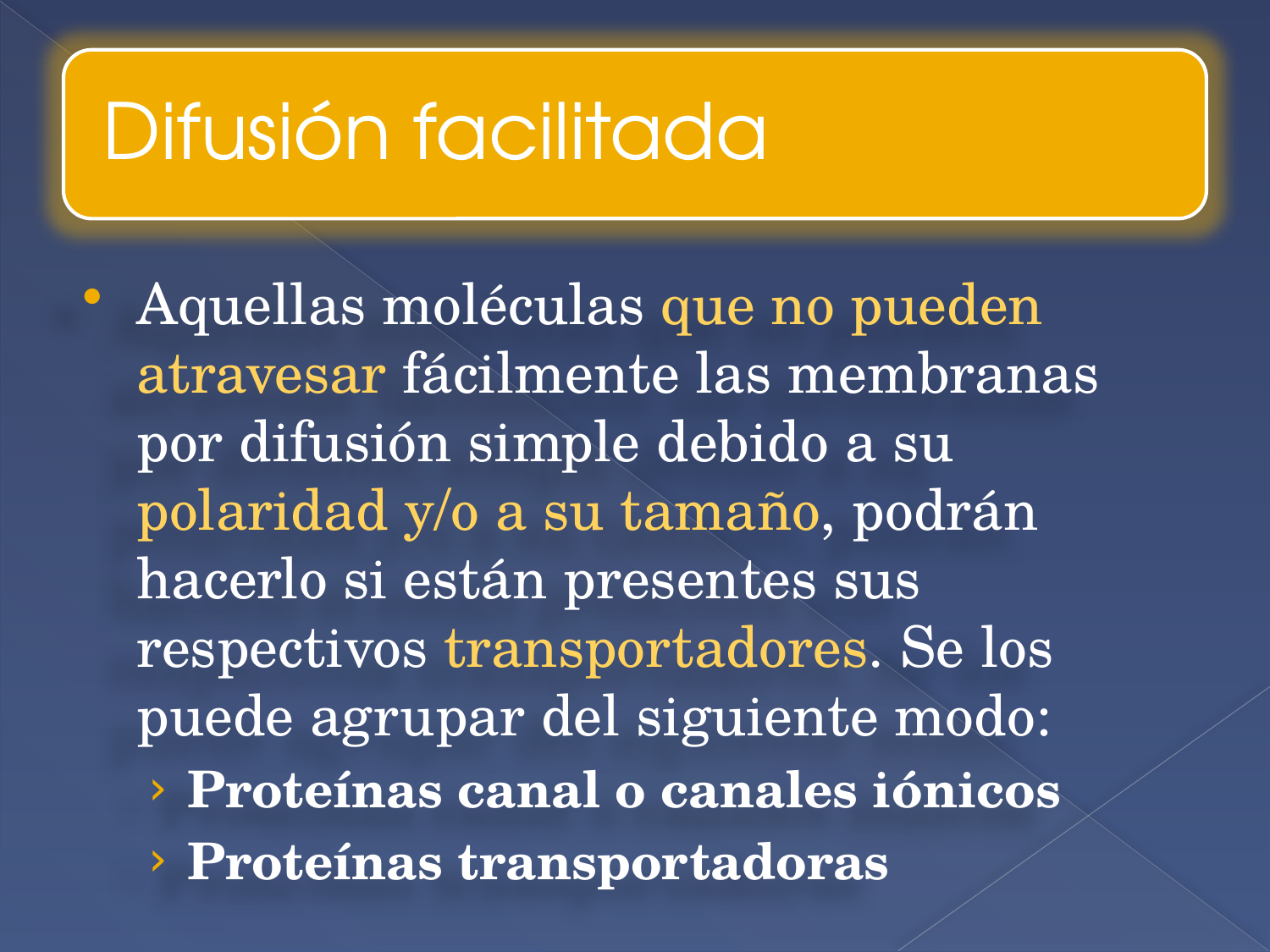

Difusión facilitada
Aquellas moléculas que no pueden atravesar fácilmente las membranas por difusión simple debido a su polaridad y/o a su tamaño, podrán hacerlo si están presentes sus respectivos transportadores. Se los puede agrupar del siguiente modo:
Proteínas canal o canales iónicos
Proteínas transportadoras